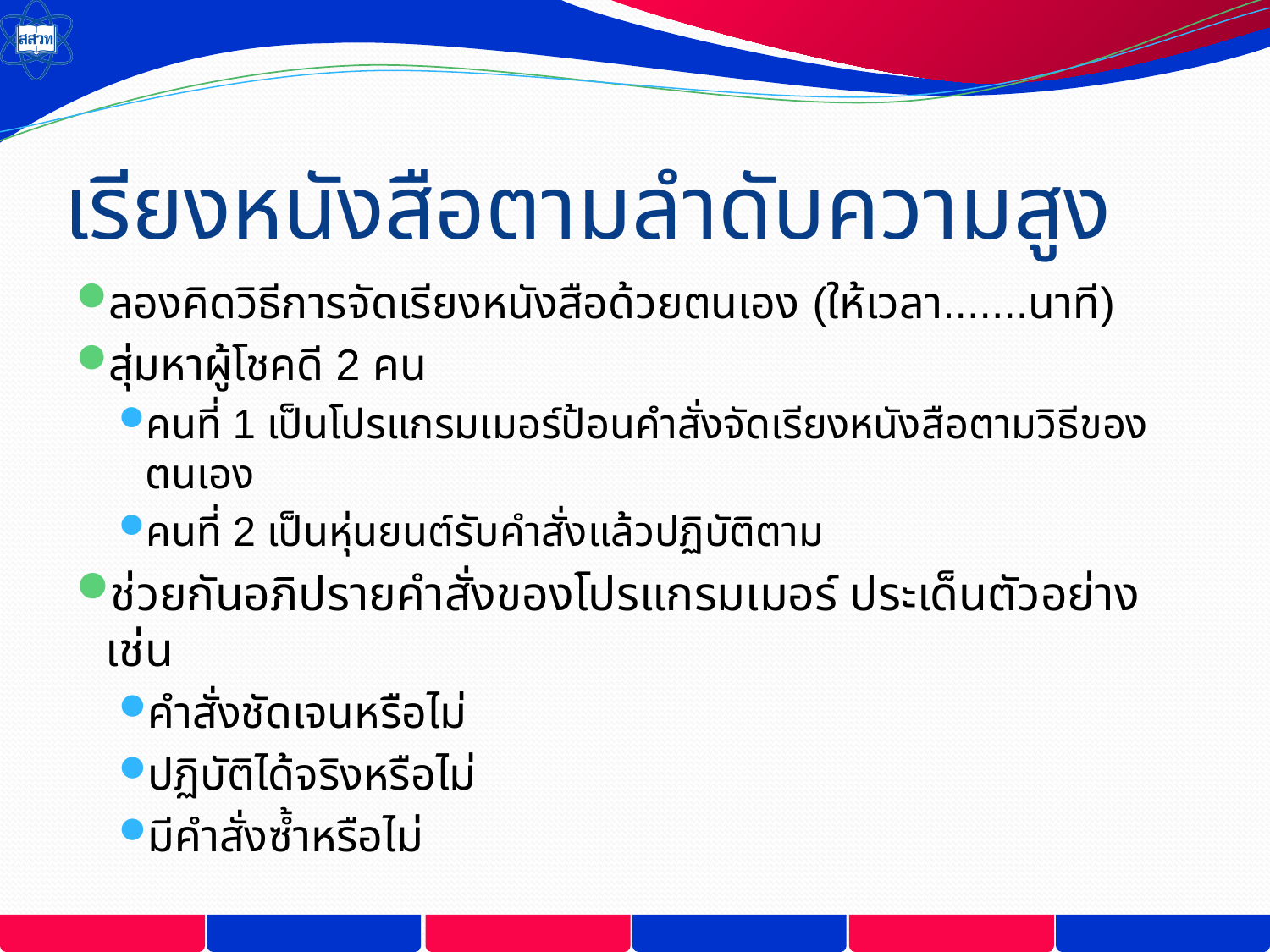

# เรียงหนังสือตามลำดับความสูง
ลองคิดวิธีการจัดเรียงหนังสือด้วยตนเอง (ให้เวลา.......นาที)
สุ่มหาผู้โชคดี 2 คน
คนที่ 1 เป็นโปรแกรมเมอร์ป้อนคำสั่งจัดเรียงหนังสือตามวิธีของตนเอง
คนที่ 2 เป็นหุ่นยนต์รับคำสั่งแล้วปฏิบัติตาม
ช่วยกันอภิปรายคำสั่งของโปรแกรมเมอร์ ประเด็นตัวอย่าง เช่น
คำสั่งชัดเจนหรือไม่
ปฏิบัติได้จริงหรือไม่
มีคำสั่งซ้ำหรือไม่